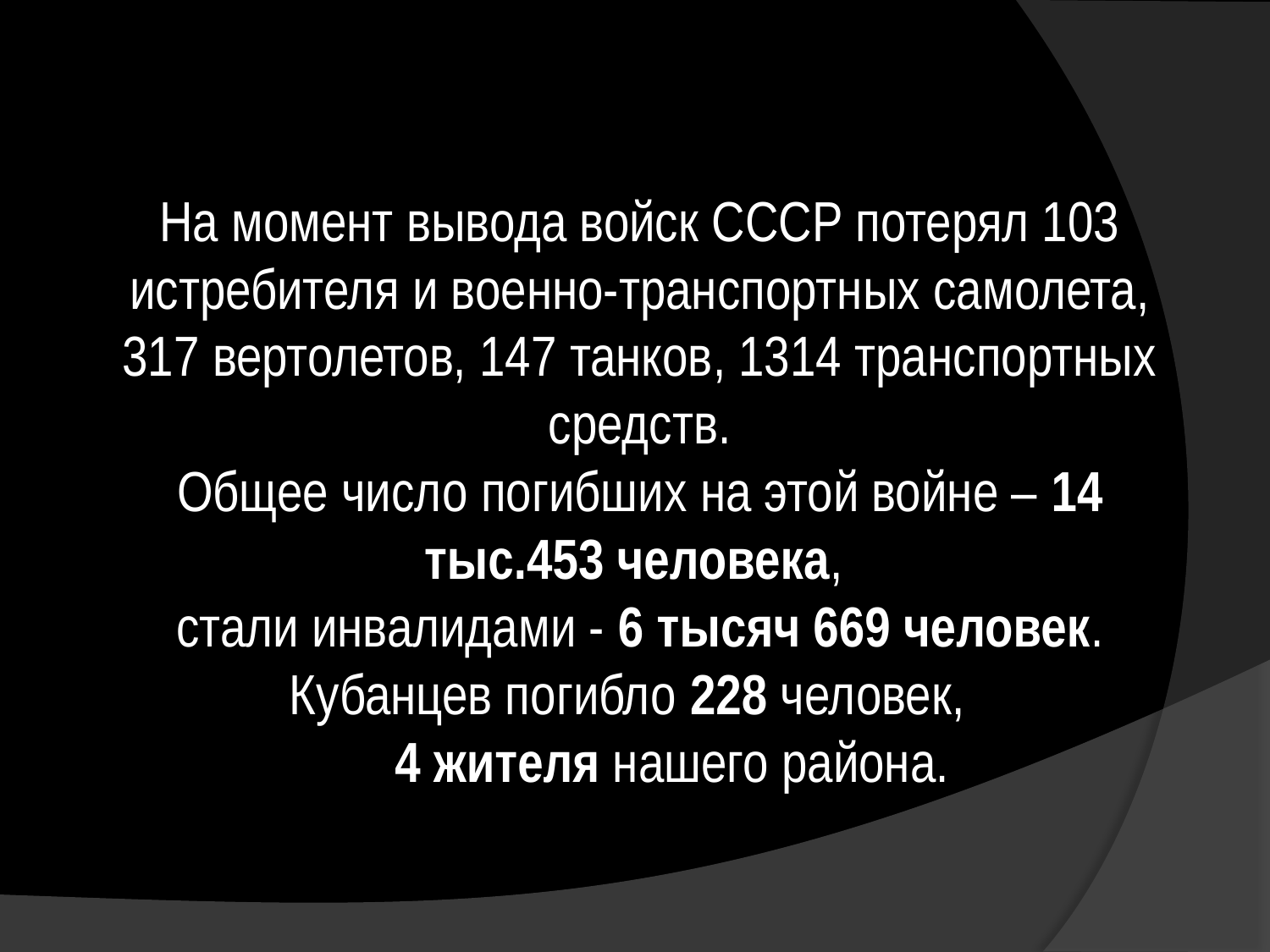

На момент вывода войск СССР потерял 103 истребителя и военно-транспортных самолета, 317 вертолетов, 147 танков, 1314 транспортных средств.
Общее число погибших на этой войне – 14 тыс.453 человека,
стали инвалидами - 6 тысяч 669 человек. Кубанцев погибло 228 человек,
     4 жителя нашего района.